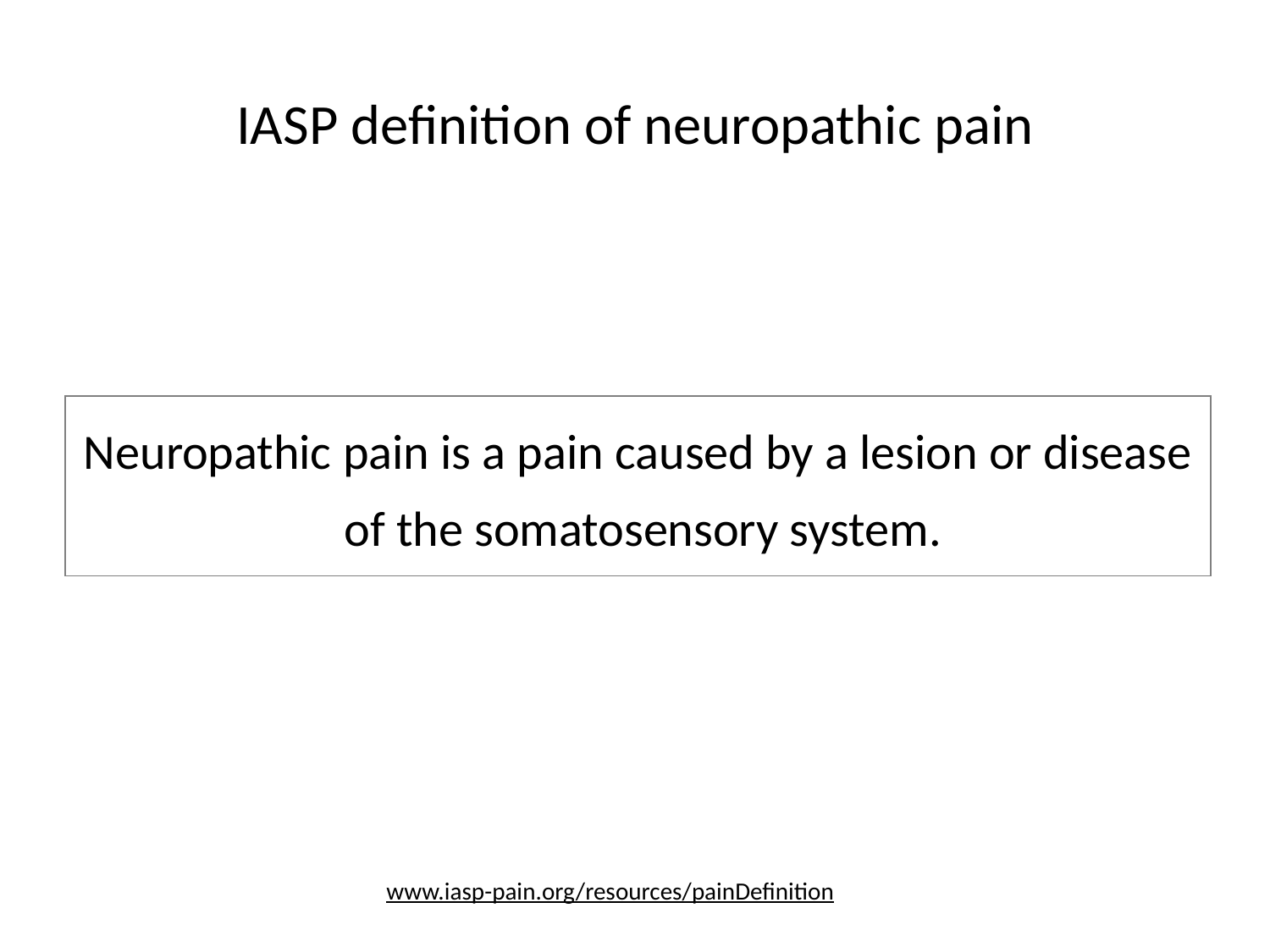

# IASP definition of neuropathic pain
Neuropathic pain is a pain caused by a lesion or disease of the somatosensory system.
www.iasp-pain.org/resources/painDefinition